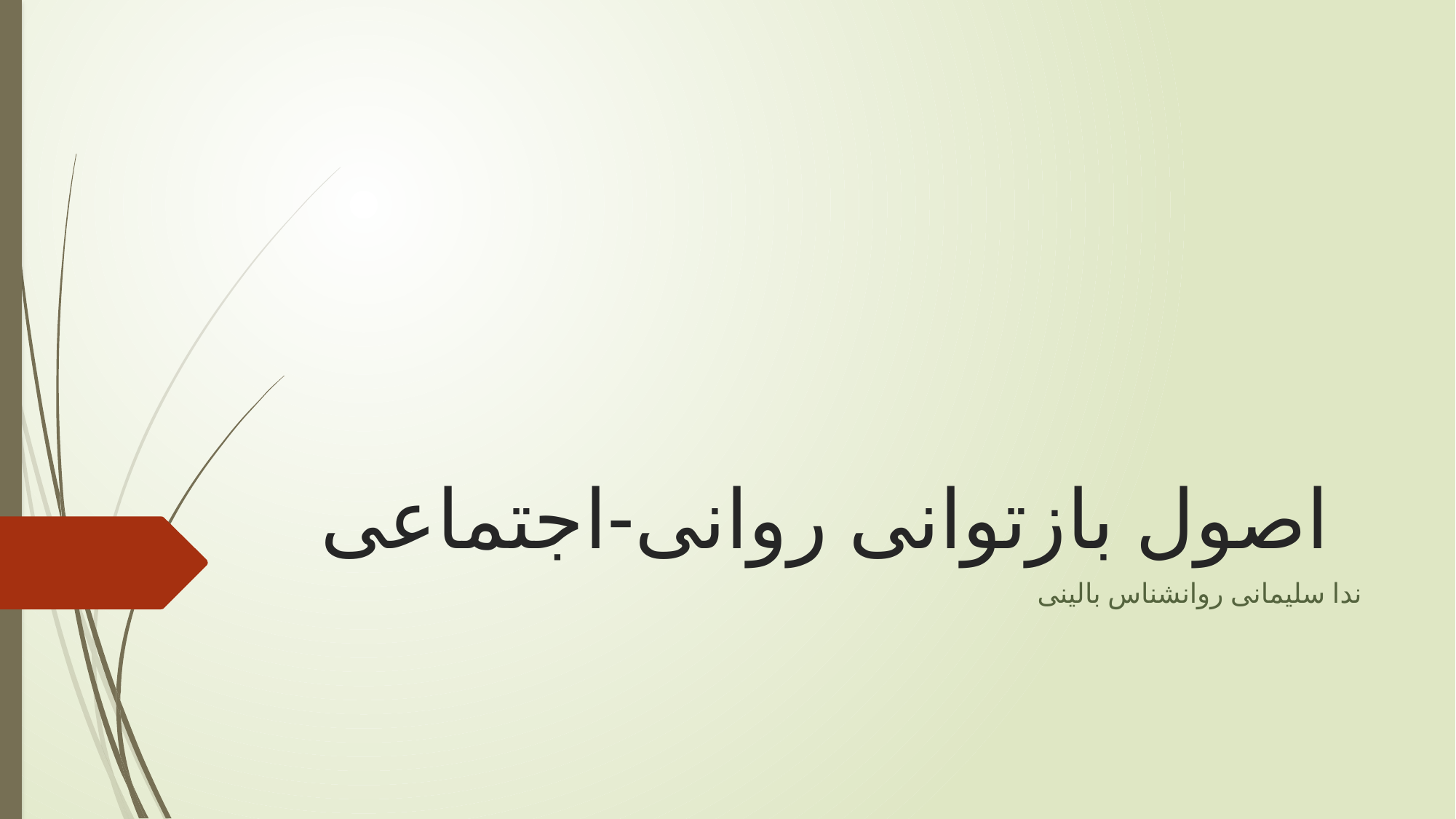

# اصول بازتوانی روانی-اجتماعی
ندا سلیمانی روانشناس بالینی